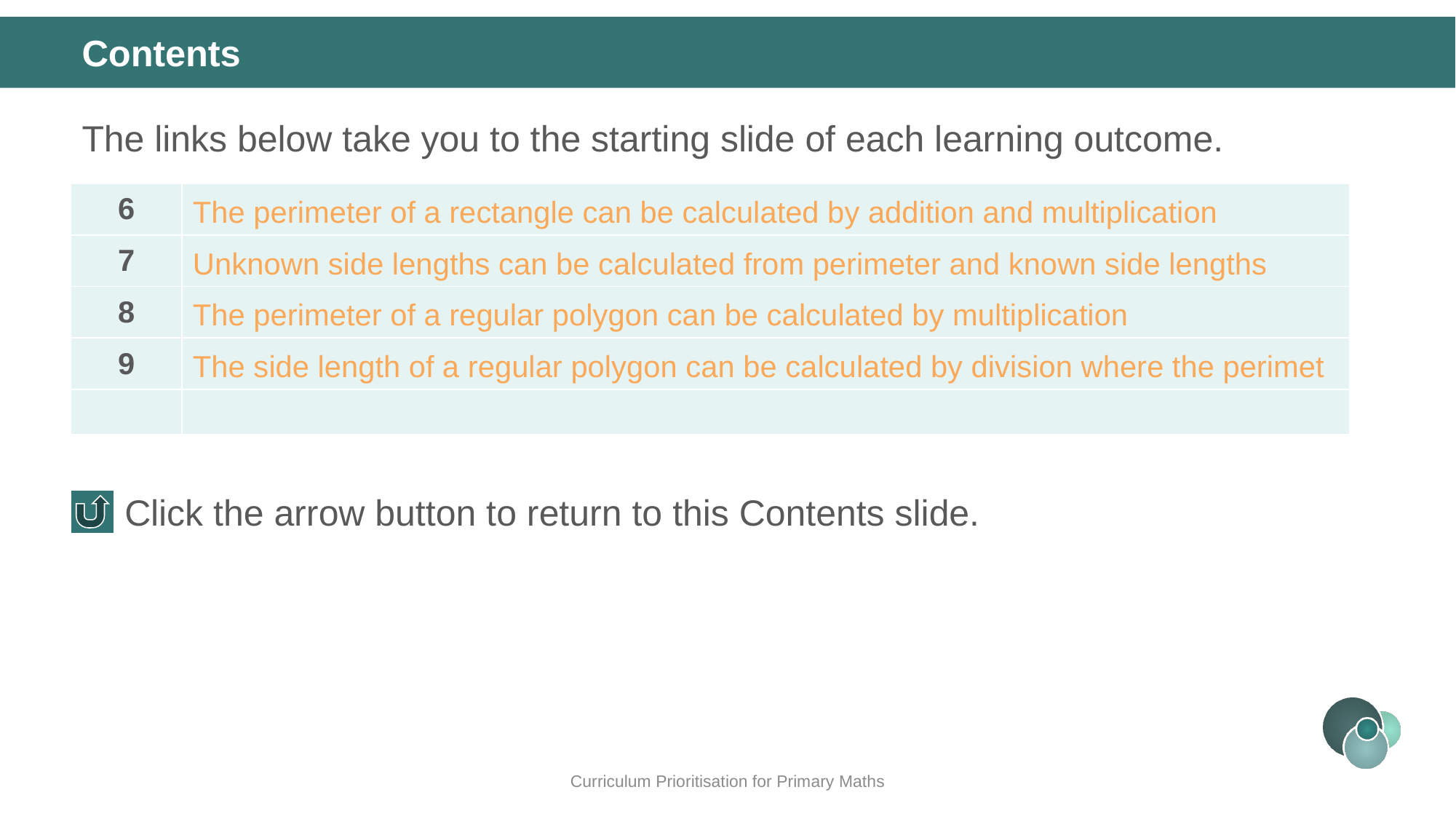

Contents
The links below take you to the starting slide of each learning outcome.
| 6 | The perimeter of a rectangle can be calculated by addition and multiplication |
| --- | --- |
| 7 | Unknown side lengths can be calculated from perimeter and known side lengths |
| 8 | The perimeter of a regular polygon can be calculated by multiplication |
| 9 | The side length of a regular polygon can be calculated by division where the perimeter is known |
|  |  |
Click the arrow button to return to this Contents slide.

Curriculum Prioritisation for Primary Maths